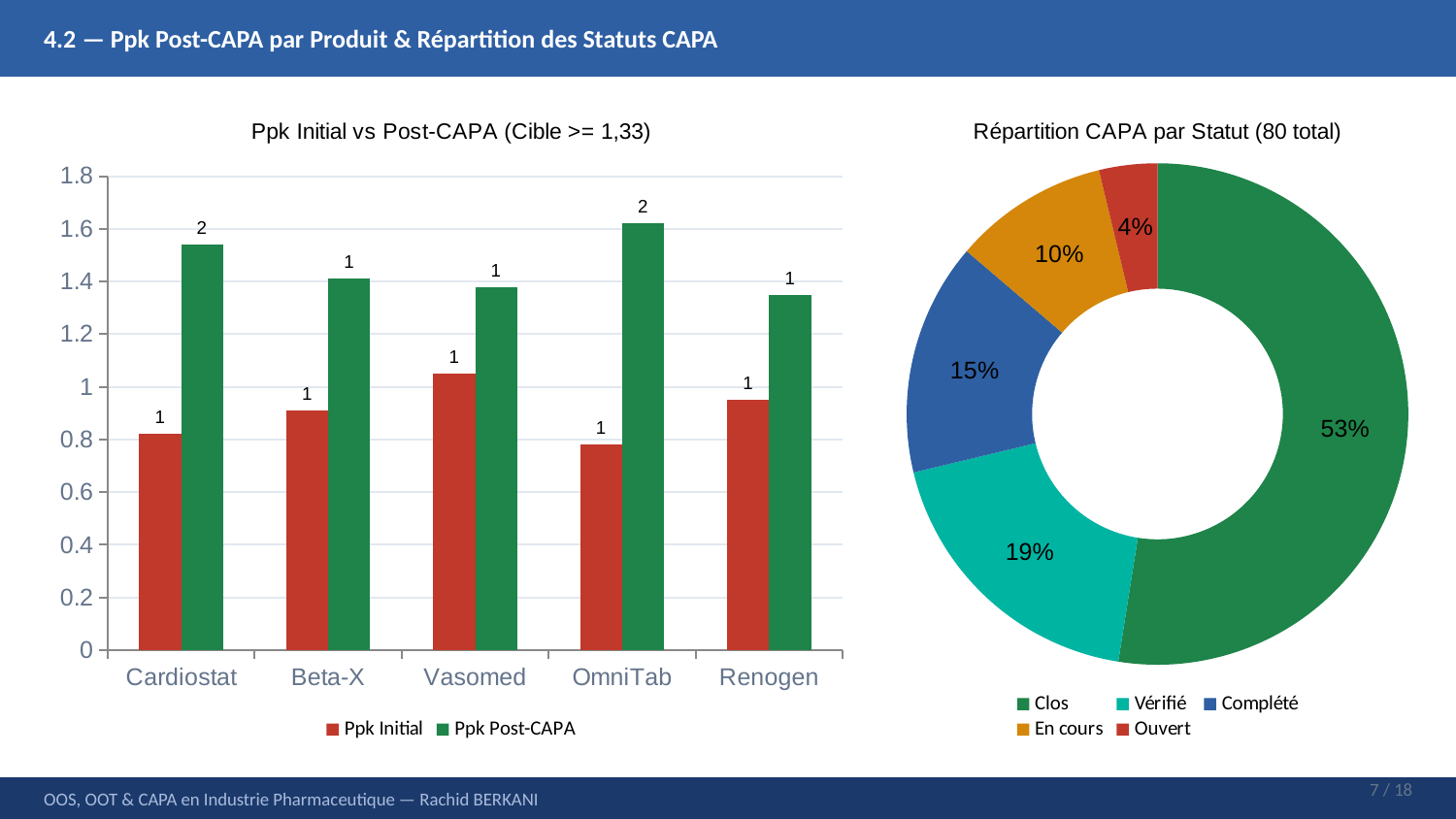

4.2 — Ppk Post-CAPA par Produit & Répartition des Statuts CAPA

### Chart: Ppk Initial vs Post-CAPA (Cible >= 1,33)

| Category | Ppk Initial | Ppk Post-CAPA |
|---|---|---|
| Cardiostat | 0.82 | 1.54 |
| Beta-X | 0.91 | 1.41 |
| Vasomed | 1.05 | 1.38 |
| OmniTab | 0.78 | 1.62 |
| Renogen | 0.95 | 1.35 |

### Chart: Répartition CAPA par Statut (80 total)

| Category | Statuts |
|---|---|
| Clos | 42.0 |
| Vérifié | 15.0 |
| Complété | 12.0 |
| En cours | 8.0 |
| Ouvert | 3.0 |
7 / 18

OOS, OOT & CAPA en Industrie Pharmaceutique — Rachid BERKANI